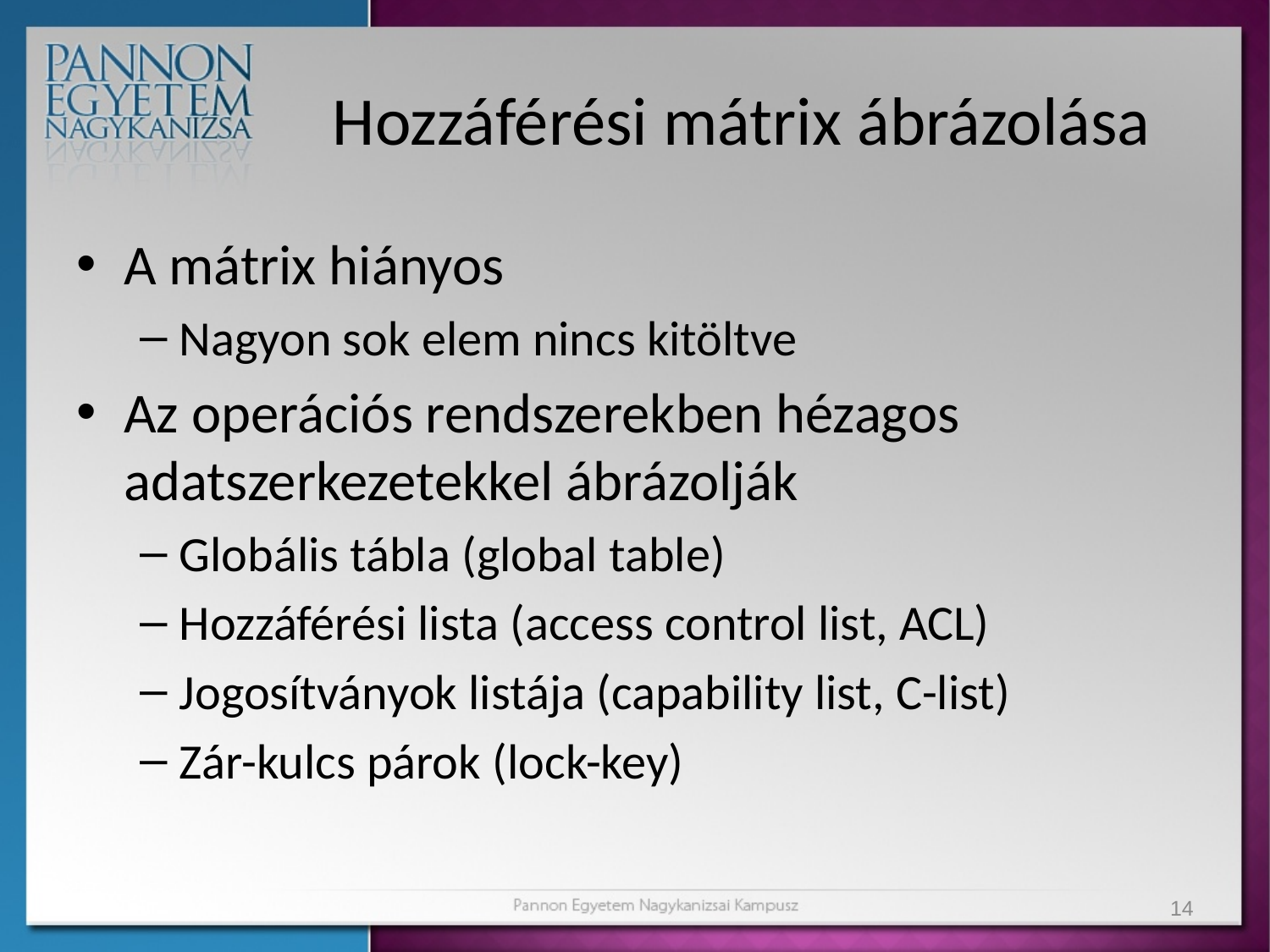

# Hozzáférési mátrix ábrázolása
A mátrix hiányos
Nagyon sok elem nincs kitöltve
Az operációs rendszerekben hézagos adatszerkezetekkel ábrázolják
Globális tábla (global table)
Hozzáférési lista (access control list, ACL)
Jogosítványok listája (capability list, C-list)
Zár-kulcs párok (lock-key)
14